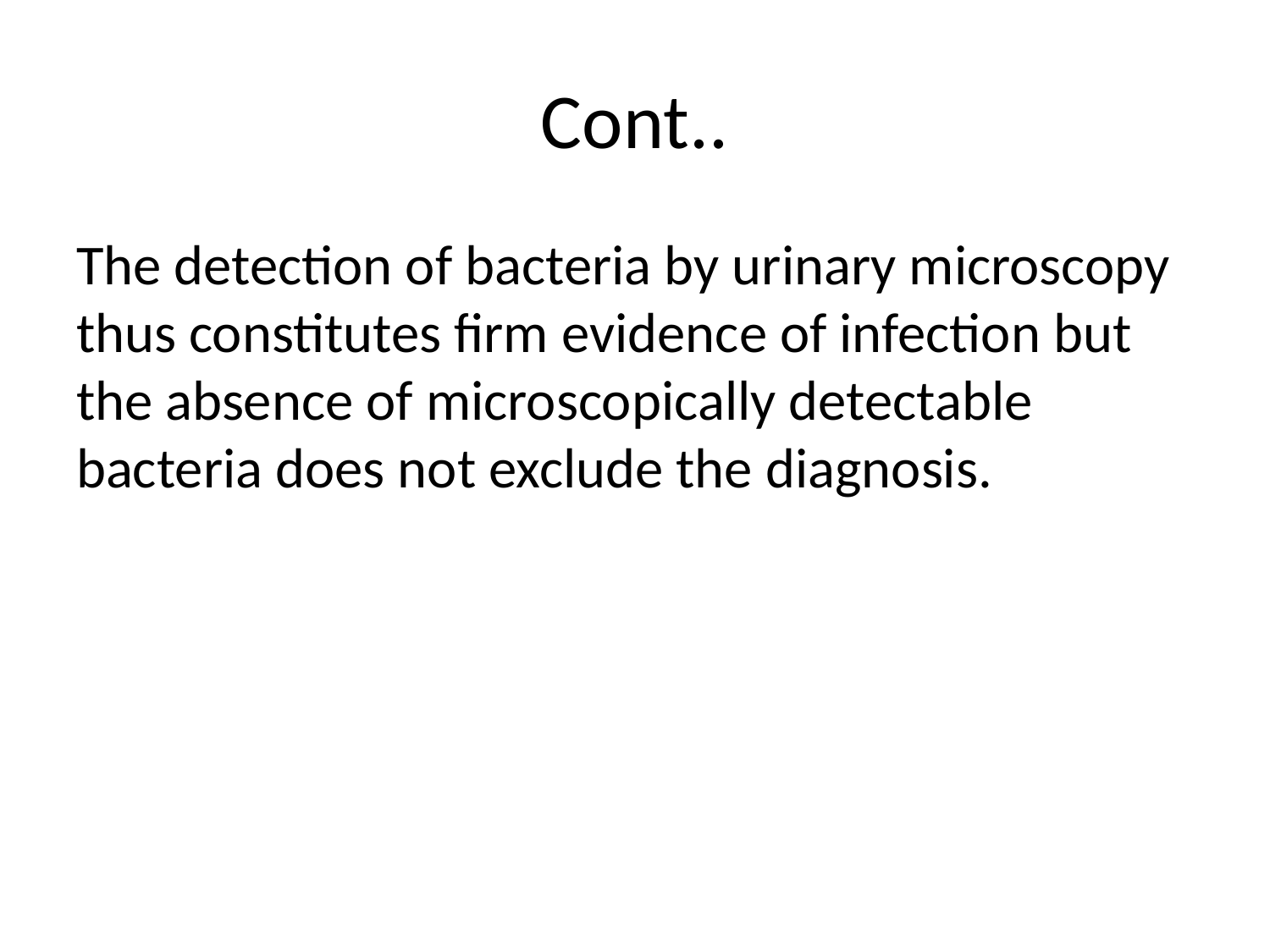

# Cont..
The detection of bacteria by urinary microscopy thus constitutes firm evidence of infection but the absence of microscopically detectable bacteria does not exclude the diagnosis.